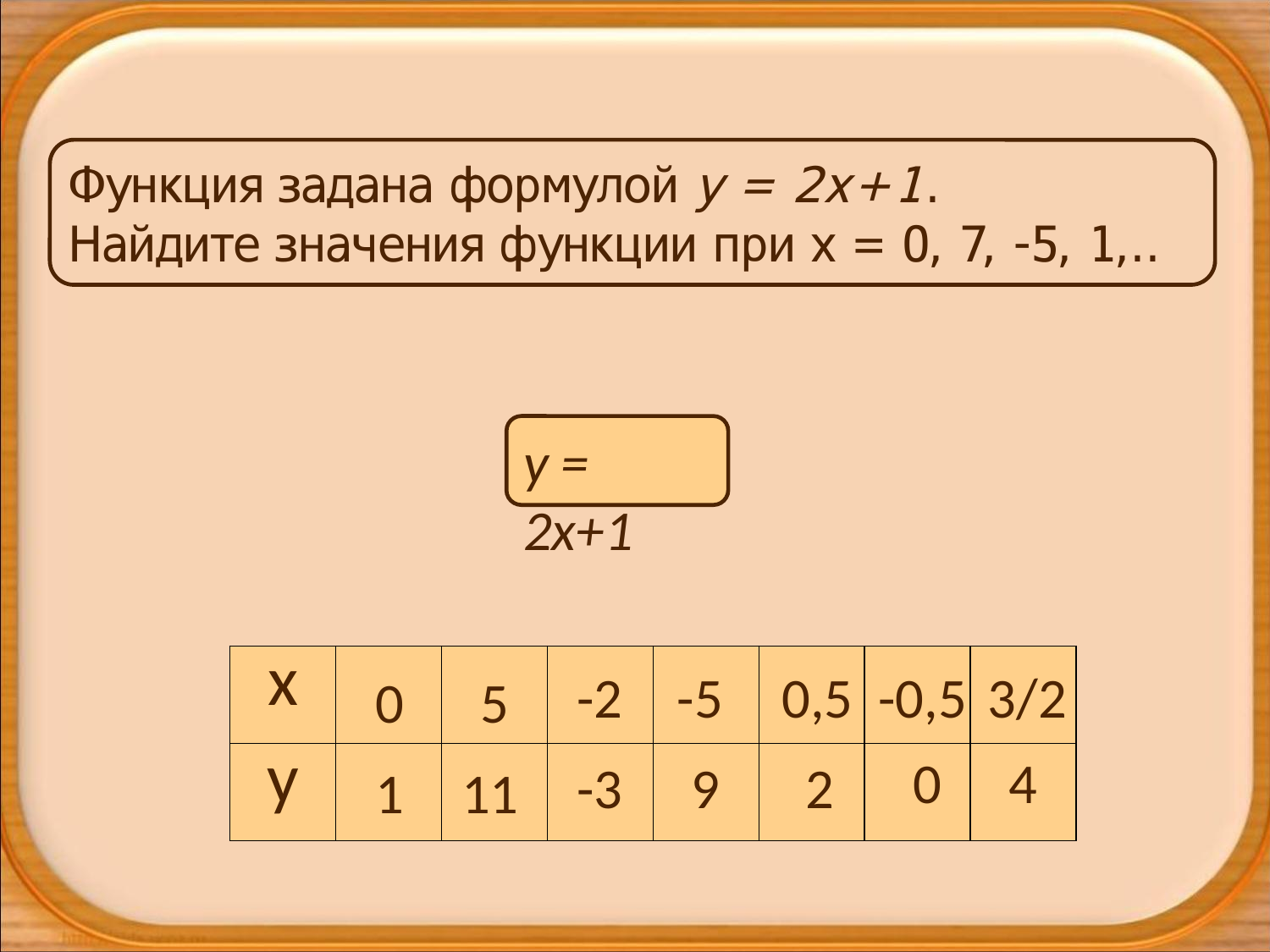

Функция задана формулой у = 2х+1.
Найдите значения функции при х = 0, 7, -5, 1,..
у = 2х+1
| х |  |  |  |  |  |  |  |
| --- | --- | --- | --- | --- | --- | --- | --- |
| у |  |  |  |  |  |  |  |
-2
-5
0,5
-0,5
3/2
0
5
0
4
-3
9
2
1
11